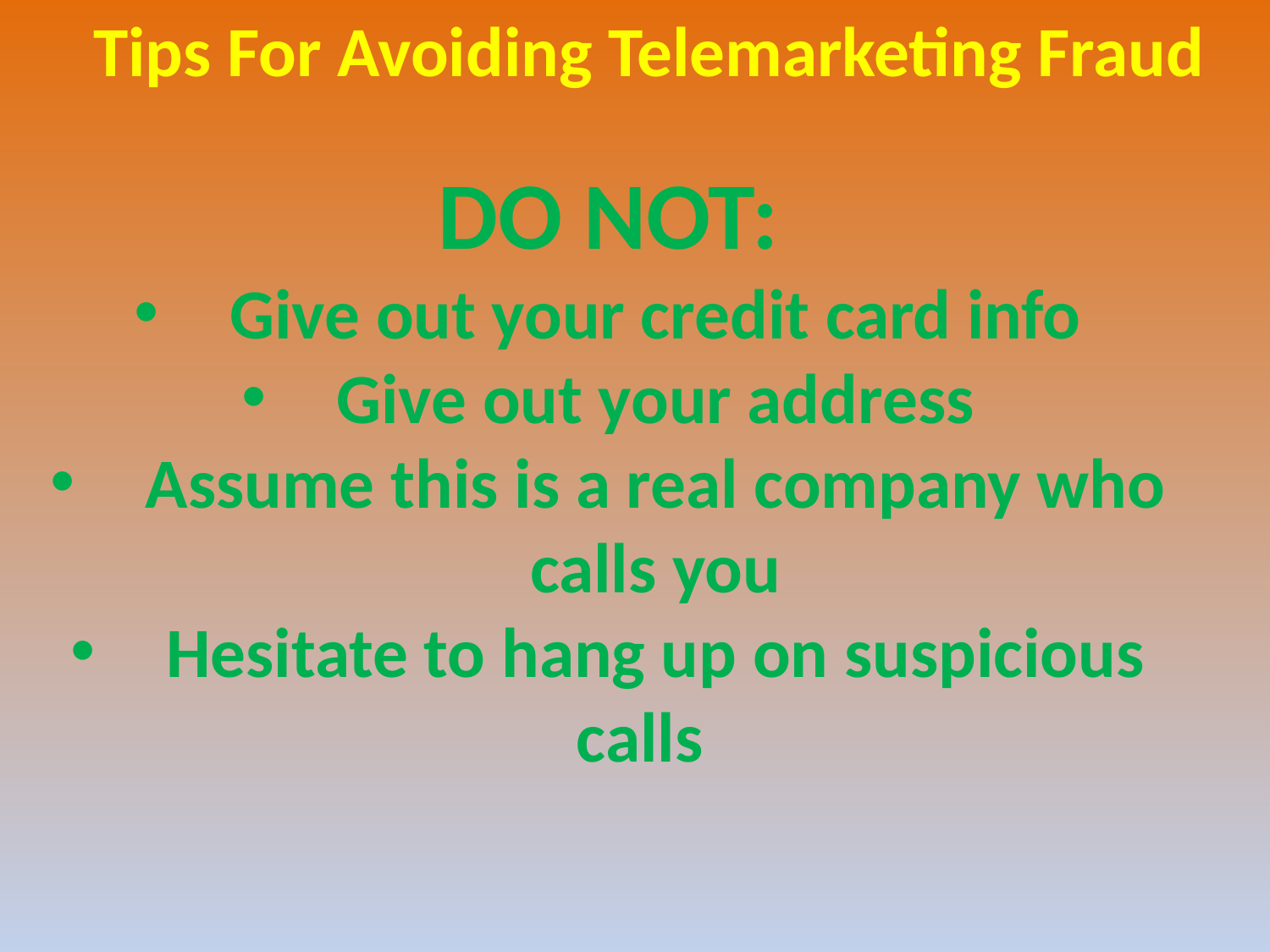

Tips For Avoiding Telemarketing Fraud
DO NOT:
Give out your credit card info
Give out your address
Assume this is a real company who calls you
Hesitate to hang up on suspicious calls